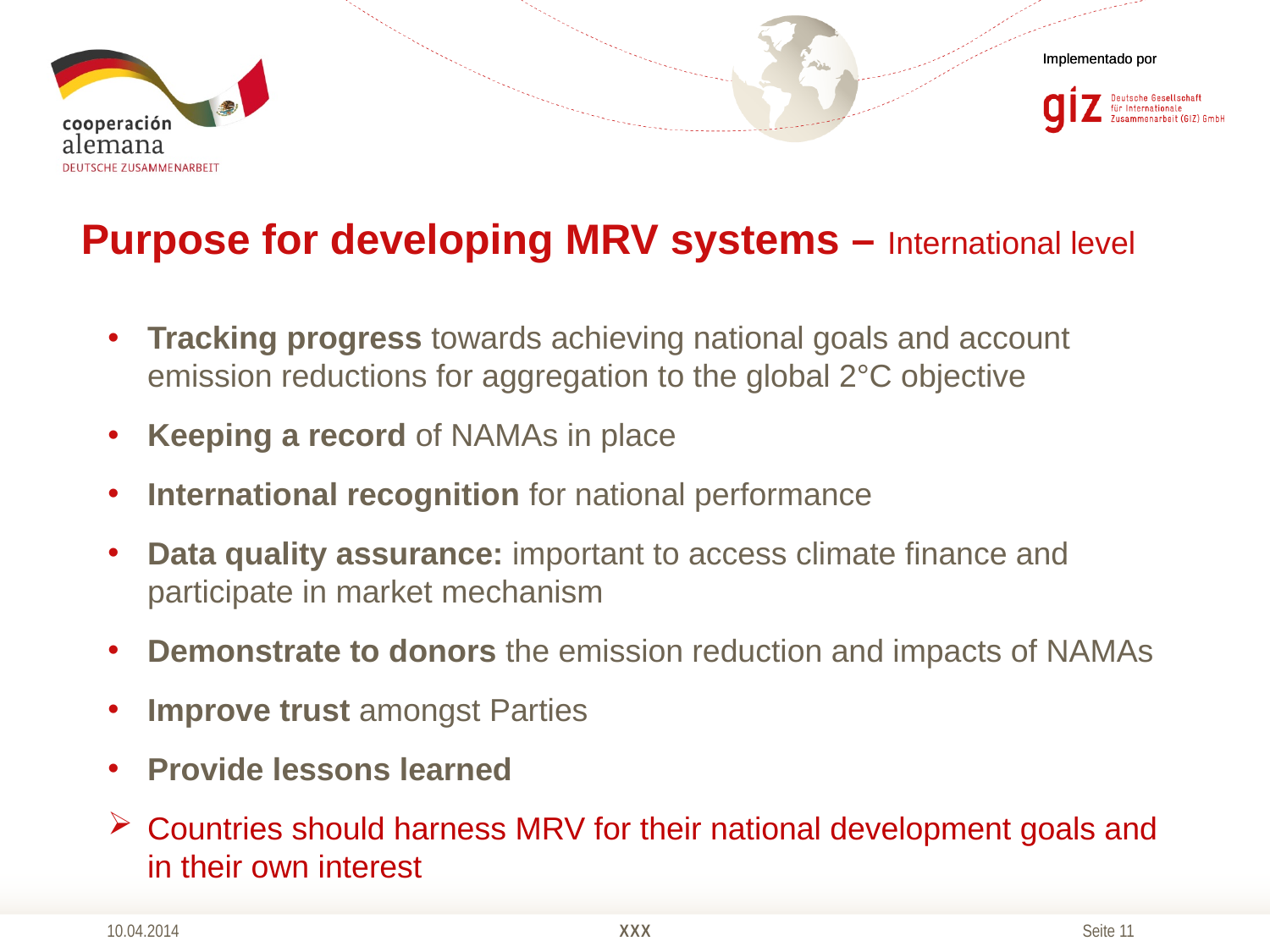

# Purpose for developing MRV systems – International level
Tracking progress towards achieving national goals and account emission reductions for aggregation to the global 2°C objective
Keeping a record of NAMAs in place
International recognition for national performance
Data quality assurance: important to access climate finance and participate in market mechanism
Demonstrate to donors the emission reduction and impacts of NAMAs
Improve trust amongst Parties
Provide lessons learned
Countries should harness MRV for their national development goals and in their own interest

10.04.2014
XXX